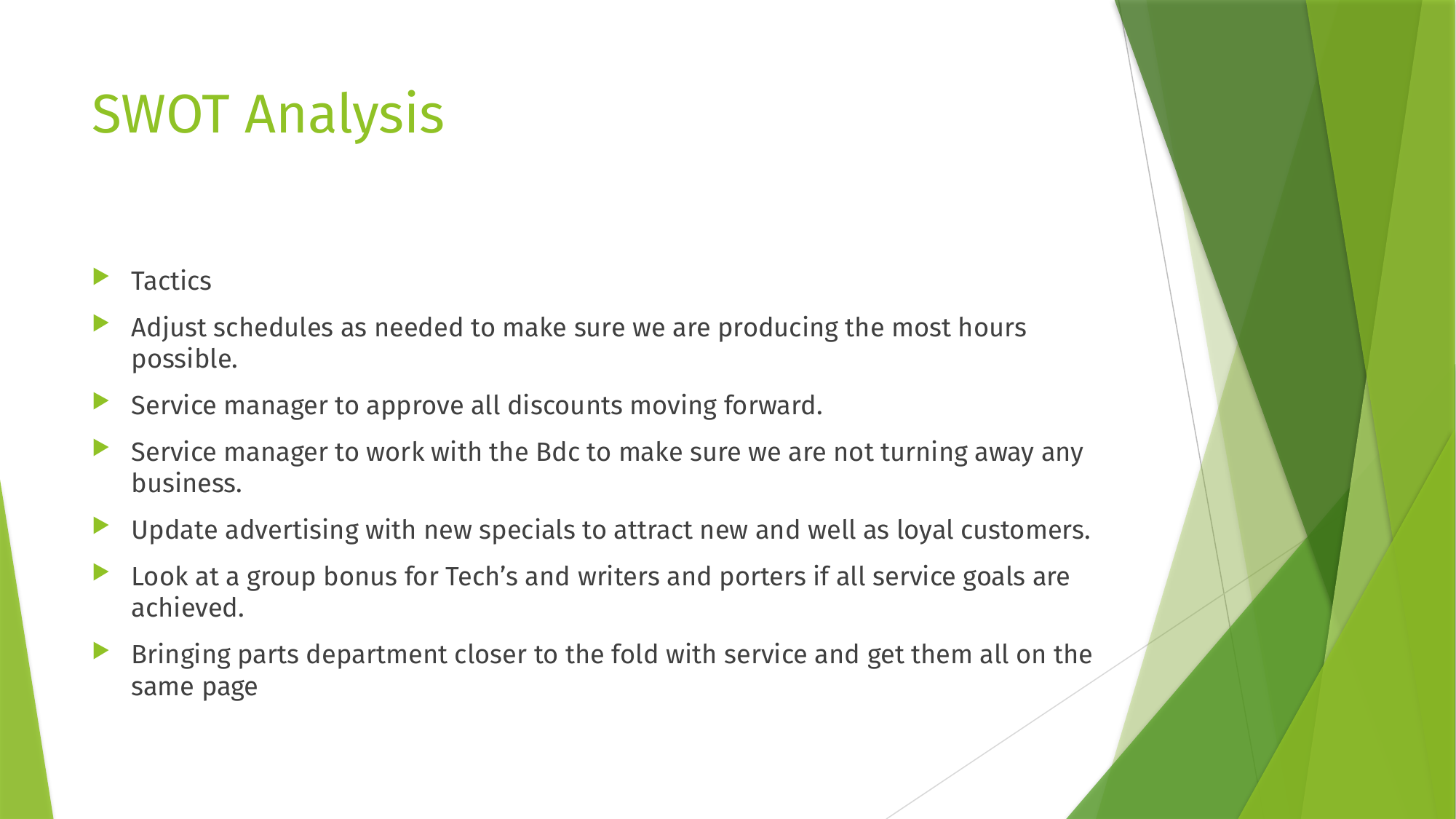

# SWOT Analysis
Tactics
Adjust schedules as needed to make sure we are producing the most hours possible.
Service manager to approve all discounts moving forward.
Service manager to work with the Bdc to make sure we are not turning away any business.
Update advertising with new specials to attract new and well as loyal customers.
Look at a group bonus for Tech’s and writers and porters if all service goals are achieved.
Bringing parts department closer to the fold with service and get them all on the same page